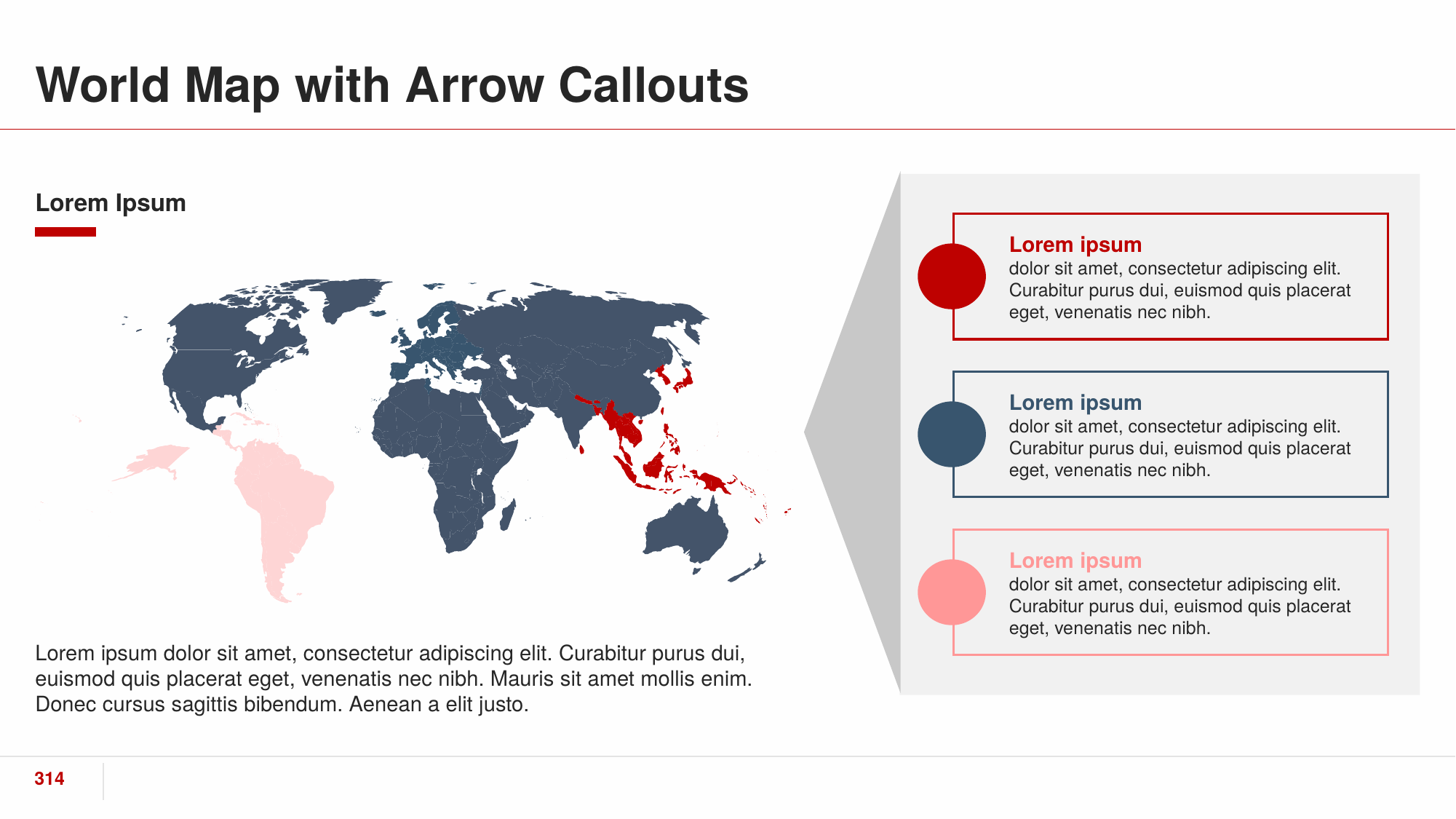

# World Map with Arrow Callouts
Lorem Ipsum

Lorem ipsum
dolor sit amet, consectetur adipiscing elit. Curabitur purus dui, euismod quis placerat eget, venenatis nec nibh.

Lorem ipsum
dolor sit amet, consectetur adipiscing elit. Curabitur purus dui, euismod quis placerat eget, venenatis nec nibh.

Lorem ipsum
dolor sit amet, consectetur adipiscing elit. Curabitur purus dui, euismod quis placerat eget, venenatis nec nibh.

Lorem ipsum dolor sit amet, consectetur adipiscing elit. Curabitur purus dui, euismod quis placerat eget, venenatis nec nibh. Mauris sit amet mollis enim.
Donec cursus sagittis bibendum. Aenean a elit justo.
314